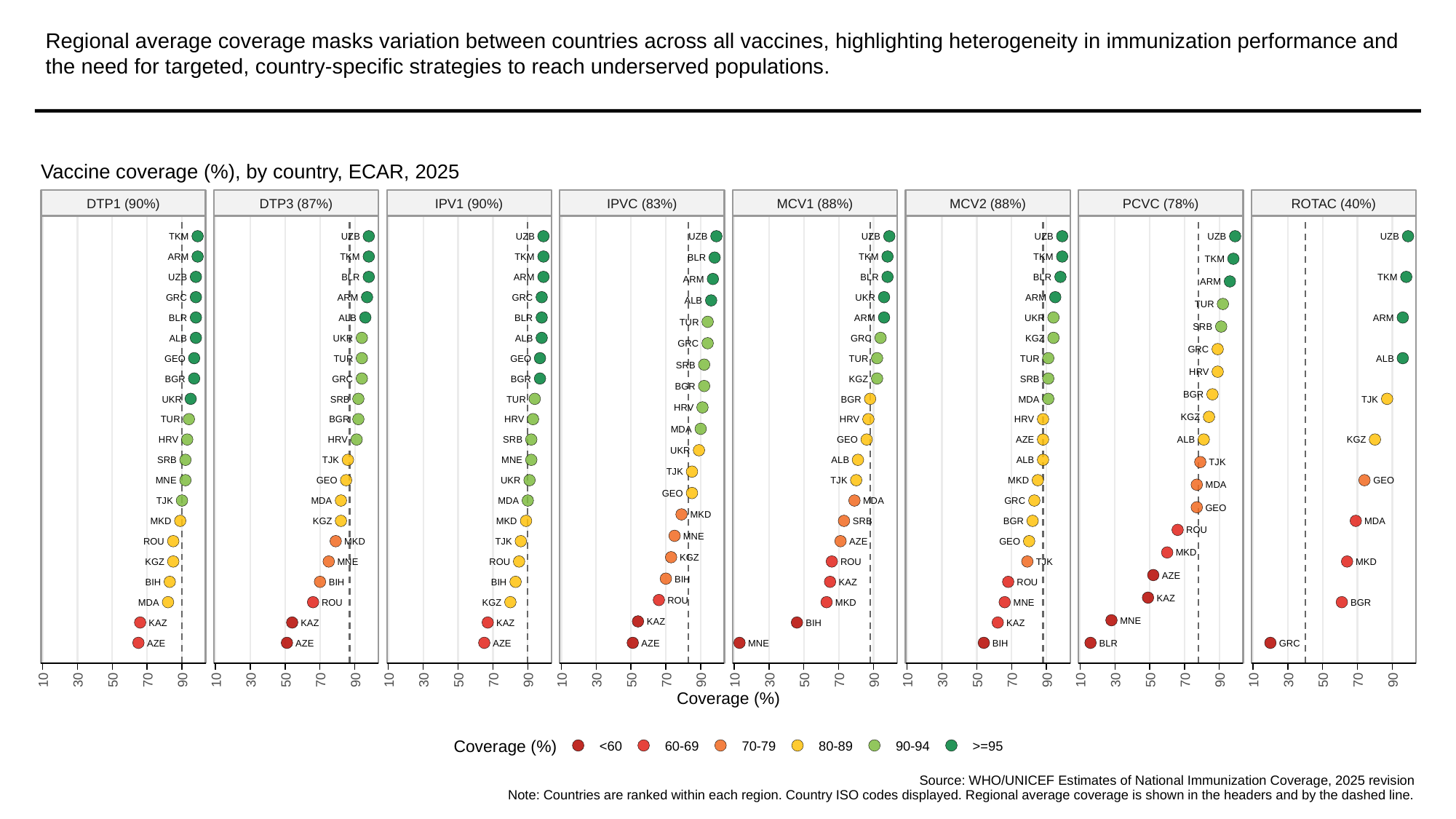

# Regional average coverage masks variation between countries across all vaccines, highlighting heterogeneity in immunization performance and the need for targeted, country-specific strategies to reach underserved populations.

Vaccine coverage (%), by country, ECAR, 2025

DTP1 (90%)
DTP3 (87%)
IPV1 (90%)
IPVC (83%)
MCV1 (88%)
MCV2 (88%)
PCVC (78%)
ROTAC (40%)

TKM
UZB
UZB
UZB
UZB
UZB
UZB
UZB

ARM
TKM
TKM
TKM
TKM
BLR
TKM

UZB
BLR
ARM
BLR
BLR
TKM

ARM
ARM

GRC
ARM
GRC
UKR
ARM

ALB

TUR

BLR
ALB
BLR
ARM
UKR
ARM

TUR

SRB

ALB
UKR
ALB
GRC
KGZ

GRC

GRC

GEO
TUR
GEO
TUR
TUR
ALB

SRB

HRV

BGR
GRC
BGR
KGZ
SRB

BGR

BGR

UKR
SRB
TUR
BGR
MDA
TJK

HRV

KGZ
TUR
BGR
HRV
HRV
HRV

MDA

HRV
HRV
SRB
GEO
AZE
ALB
KGZ

UKR

SRB
TJK
MNE
ALB
ALB
TJK

TJK

MNE
GEO
UKR
TJK
MKD
GEO

MDA

GEO

TJK
MDA
MDA
MDA
GRC

GEO

MKD

MKD
KGZ
MKD
SRB
BGR
MDA

ROU

MNE

ROU
MKD
TJK
AZE
GEO

MKD

KGZ

KGZ
MNE
ROU
ROU
TJK
MKD

AZE

BIH

BIH
BIH
BIH
KAZ
ROU

KAZ

ROU
MDA
ROU
KGZ
MKD
MNE
BGR

MNE
KAZ
KAZ
KAZ
KAZ
BIH
KAZ

AZE
AZE
AZE
AZE
MNE
BIH
BLR
GRC

10
30
50
70
90
10
30
50
70
90
10
30
50
70
90
10
30
50
70
90
10
30
50
70
90
10
30
50
70
90
10
30
50
70
90
10
30
50
70
90
Coverage (%)
Coverage (%)

<60
60-69
70-79
80-89
90-94
>=95
Source: WHO/UNICEF Estimates of National Immunization Coverage, 2025 revision
Note: Countries are ranked within each region. Country ISO codes displayed. Regional average coverage is shown in the headers and by the dashed line.